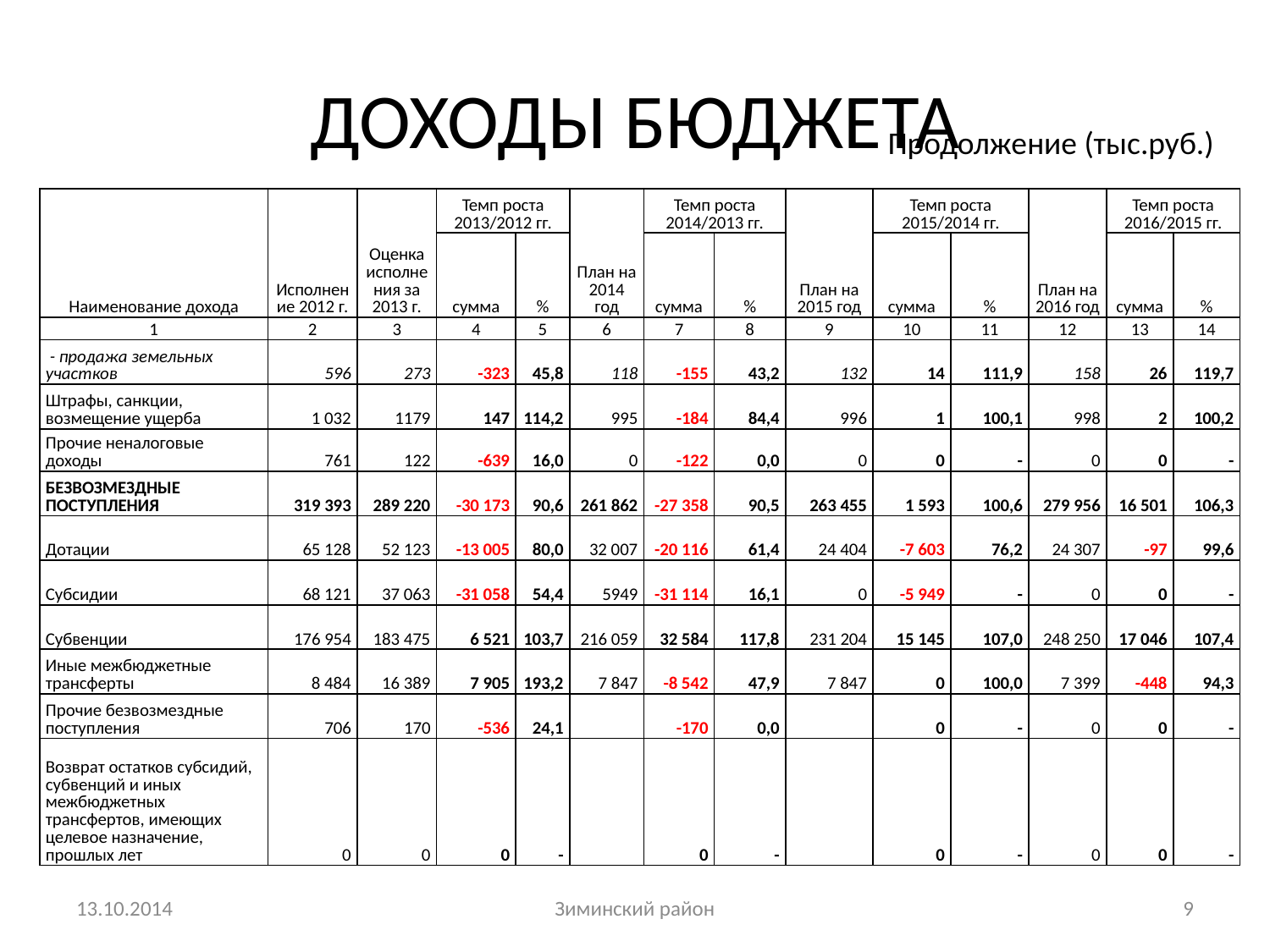

# ДОХОДЫ БЮДЖЕТА
Продолжение (тыс.руб.)
| Наименование дохода | Исполнение 2012 г. | Оценка исполнения за 2013 г. | Темп роста 2013/2012 гг. |  | План на 2014 год | Темп роста 2014/2013 гг. |  | План на 2015 год | Темп роста 2015/2014 гг. |  | План на 2016 год | Темп роста 2016/2015 гг. |  |
| --- | --- | --- | --- | --- | --- | --- | --- | --- | --- | --- | --- | --- | --- |
|  |  |  | сумма | % |  | сумма | % |  | сумма | % |  | сумма | % |
| 1 | 2 | 3 | 4 | 5 | 6 | 7 | 8 | 9 | 10 | 11 | 12 | 13 | 14 |
| - продажа земельных участков | 596 | 273 | -323 | 45,8 | 118 | -155 | 43,2 | 132 | 14 | 111,9 | 158 | 26 | 119,7 |
| Штрафы, санкции, возмещение ущерба | 1 032 | 1179 | 147 | 114,2 | 995 | -184 | 84,4 | 996 | 1 | 100,1 | 998 | 2 | 100,2 |
| Прочие неналоговые доходы | 761 | 122 | -639 | 16,0 | 0 | -122 | 0,0 | 0 | 0 | - | 0 | 0 | - |
| БЕЗВОЗМЕЗДНЫЕ ПОСТУПЛЕНИЯ | 319 393 | 289 220 | -30 173 | 90,6 | 261 862 | -27 358 | 90,5 | 263 455 | 1 593 | 100,6 | 279 956 | 16 501 | 106,3 |
| Дотации | 65 128 | 52 123 | -13 005 | 80,0 | 32 007 | -20 116 | 61,4 | 24 404 | -7 603 | 76,2 | 24 307 | -97 | 99,6 |
| Субсидии | 68 121 | 37 063 | -31 058 | 54,4 | 5949 | -31 114 | 16,1 | 0 | -5 949 | - | 0 | 0 | - |
| Субвенции | 176 954 | 183 475 | 6 521 | 103,7 | 216 059 | 32 584 | 117,8 | 231 204 | 15 145 | 107,0 | 248 250 | 17 046 | 107,4 |
| Иные межбюджетные трансферты | 8 484 | 16 389 | 7 905 | 193,2 | 7 847 | -8 542 | 47,9 | 7 847 | 0 | 100,0 | 7 399 | -448 | 94,3 |
| Прочие безвозмездные поступления | 706 | 170 | -536 | 24,1 |  | -170 | 0,0 |  | 0 | - | 0 | 0 | - |
| Возврат остатков субсидий, субвенций и иных межбюджетных трансфертов, имеющих целевое назначение, прошлых лет | 0 | 0 | 0 | - |  | 0 | - |  | 0 | - | 0 | 0 | - |
13.10.2014
Зиминский район
9